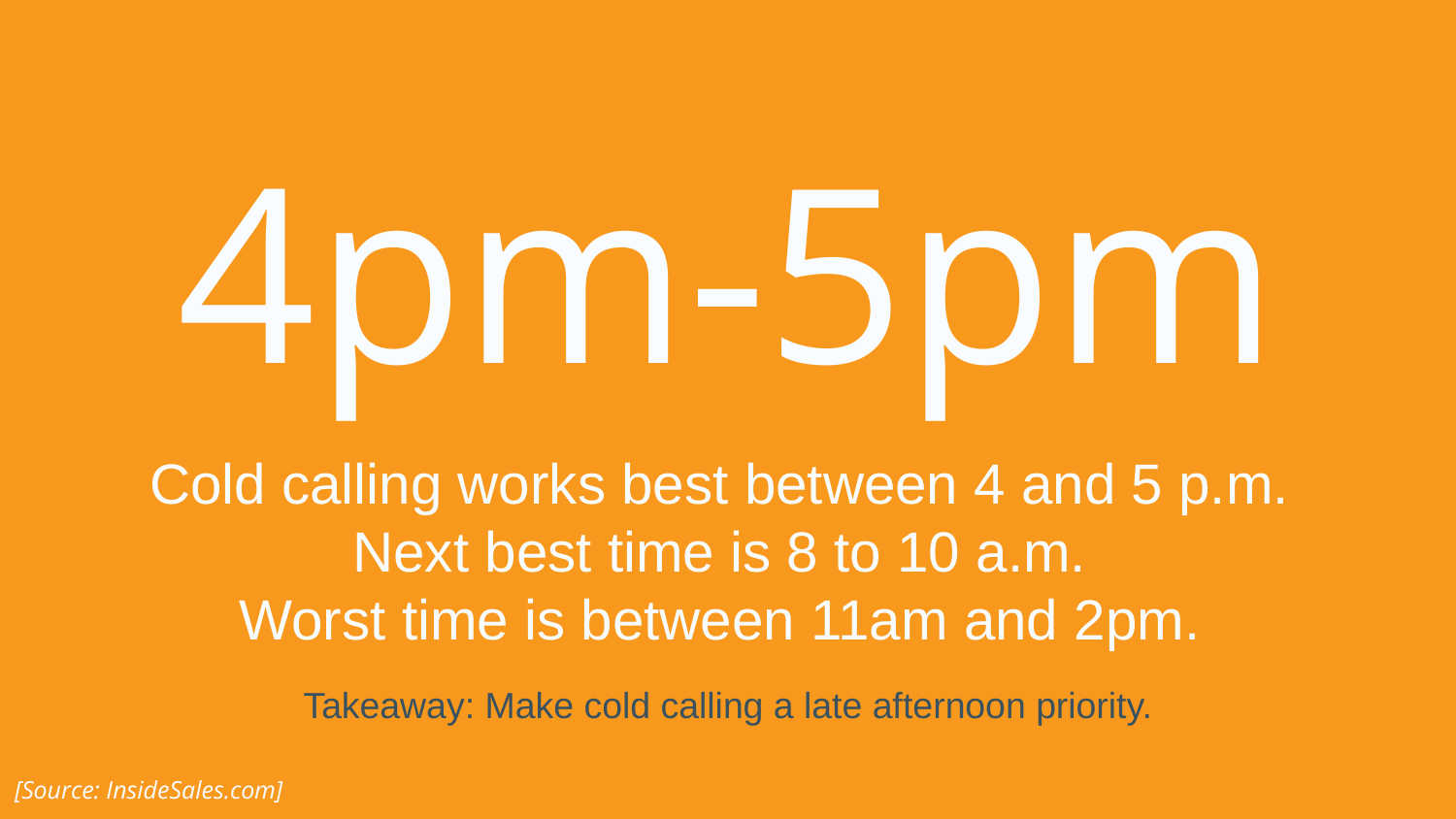

# 4pm-5pm
Cold calling works best between 4 and 5 p.m.
Next best time is 8 to 10 a.m.
Worst time is between 11am and 2pm.
Takeaway: Make cold calling a late afternoon priority.
[Source: InsideSales.com]